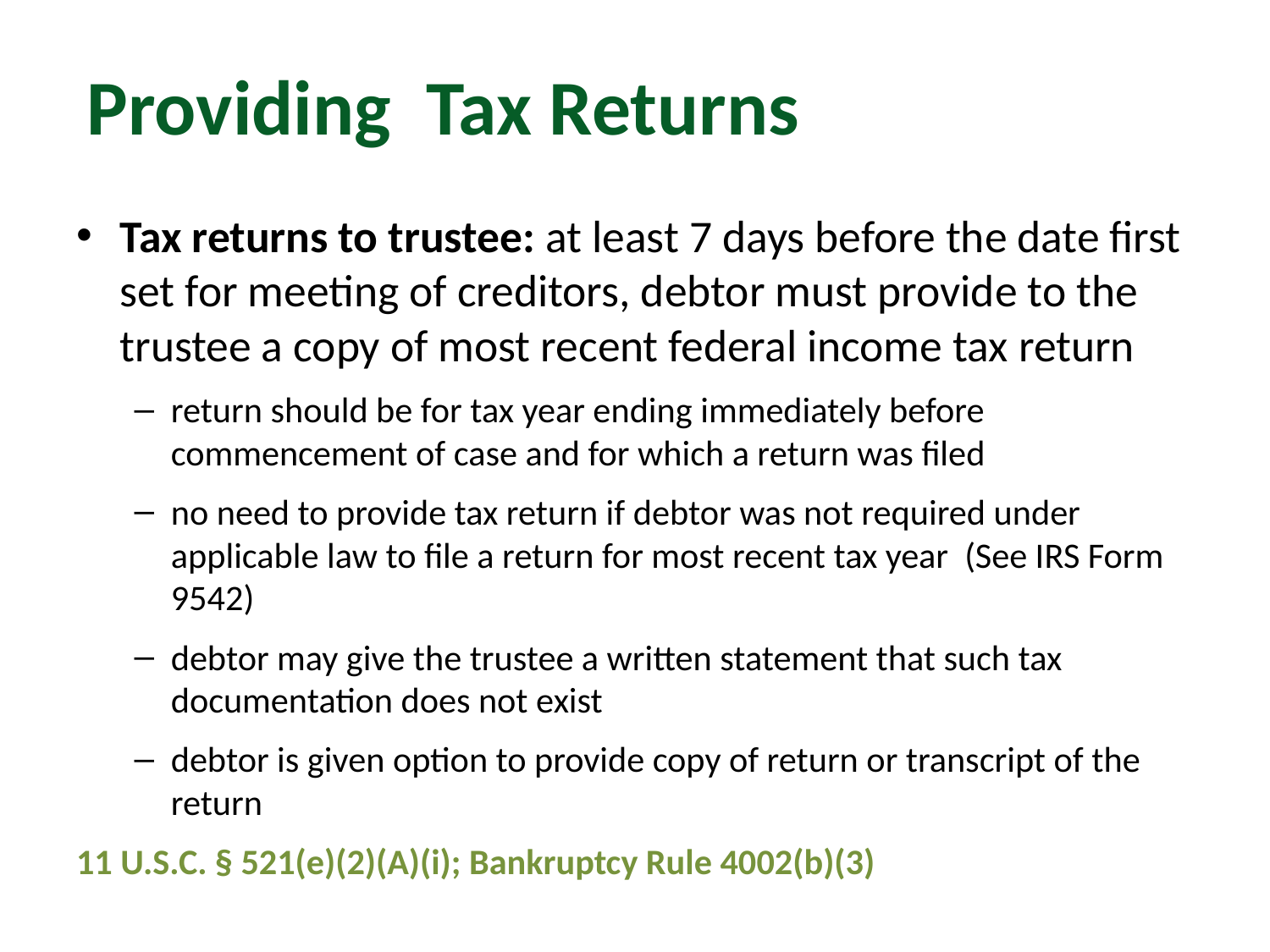

# Providing  Tax Returns
Tax returns to trustee: at least 7 days before the date first set for meeting of creditors, debtor must provide to the trustee a copy of most recent federal income tax return
return should be for tax year ending immediately before  commencement of case and for which a return was filed
no need to provide tax return if debtor was not required under applicable law to file a return for most recent tax year  (See IRS Form 9542)
debtor may give the trustee a written statement that such tax documentation does not exist
debtor is given option to provide copy of return or transcript of the return
11 U.S.C. § 521(e)(2)(A)(i); Bankruptcy Rule 4002(b)(3)